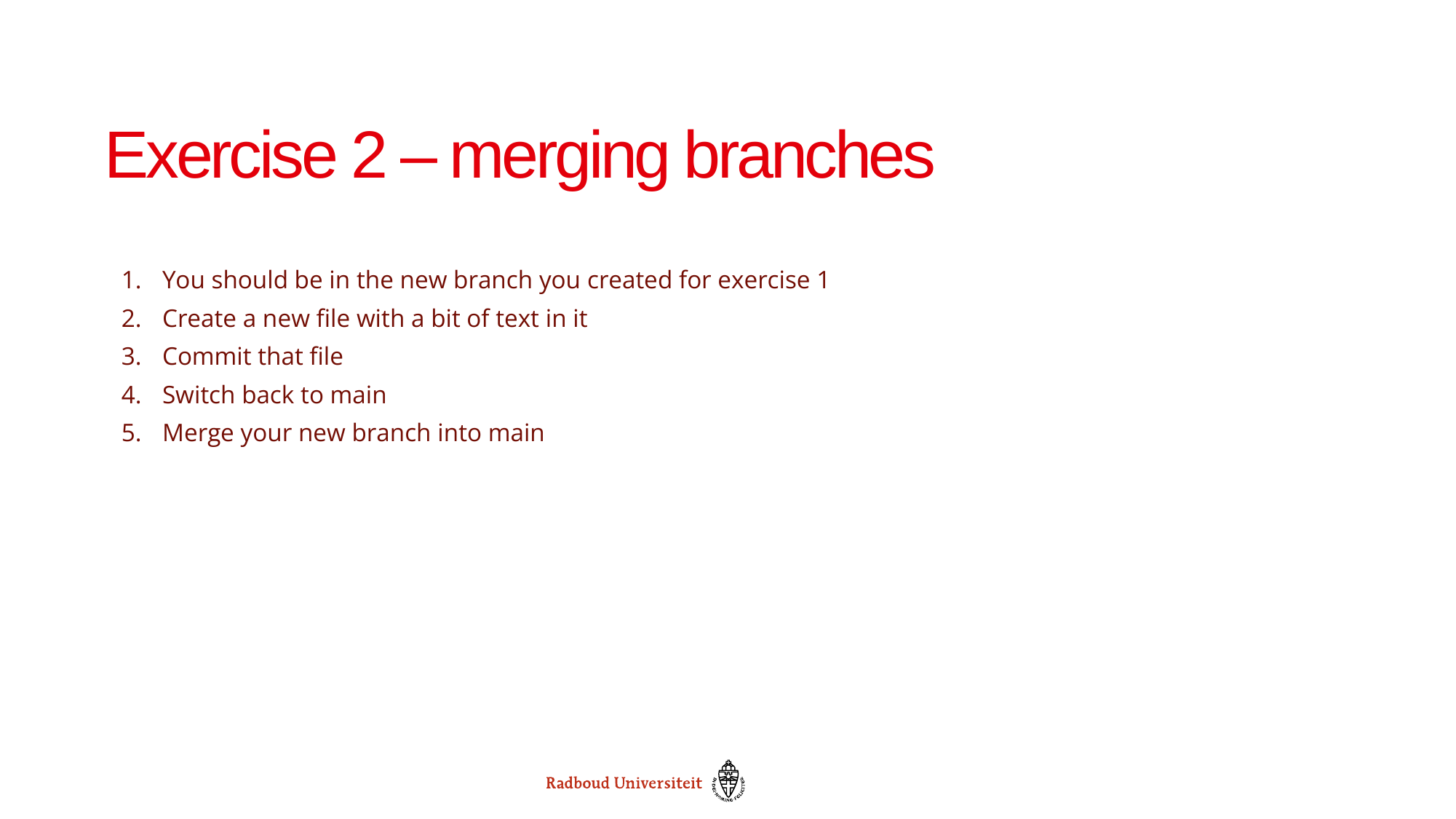

# Exercise 2 – merging branches
You should be in the new branch you created for exercise 1
Create a new file with a bit of text in it
Commit that file
Switch back to main
Merge your new branch into main